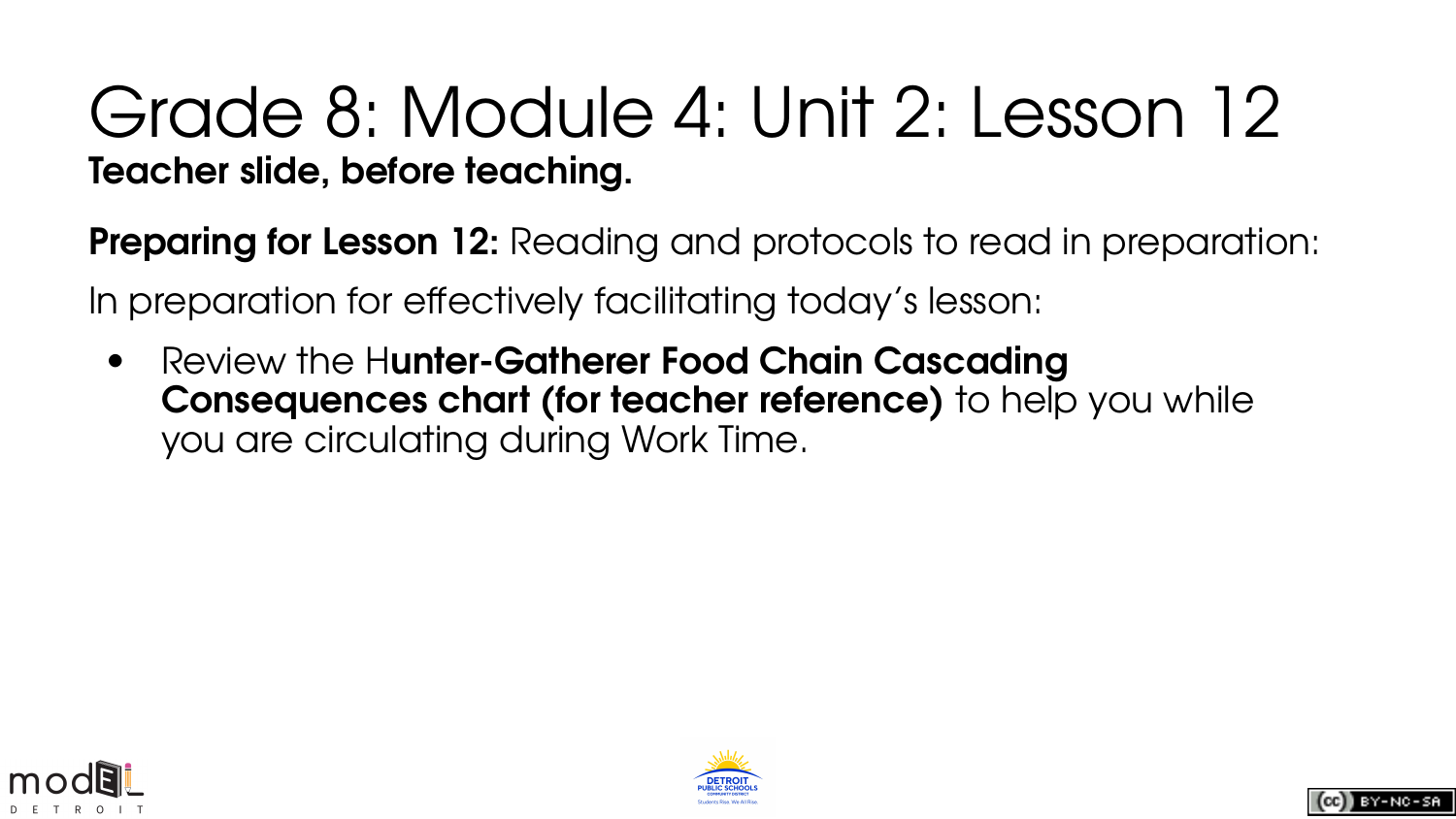

# Grade 8: Module 4: Unit 2: Lesson 12
Teacher slide, before teaching.

Preparing for Lesson 12: Reading and protocols to read in preparation:
In preparation for effectively facilitating today’s lesson:
Review the Hunter-Gatherer Food Chain Cascading Consequences chart (for teacher reference) to help you while you are circulating during Work Time.